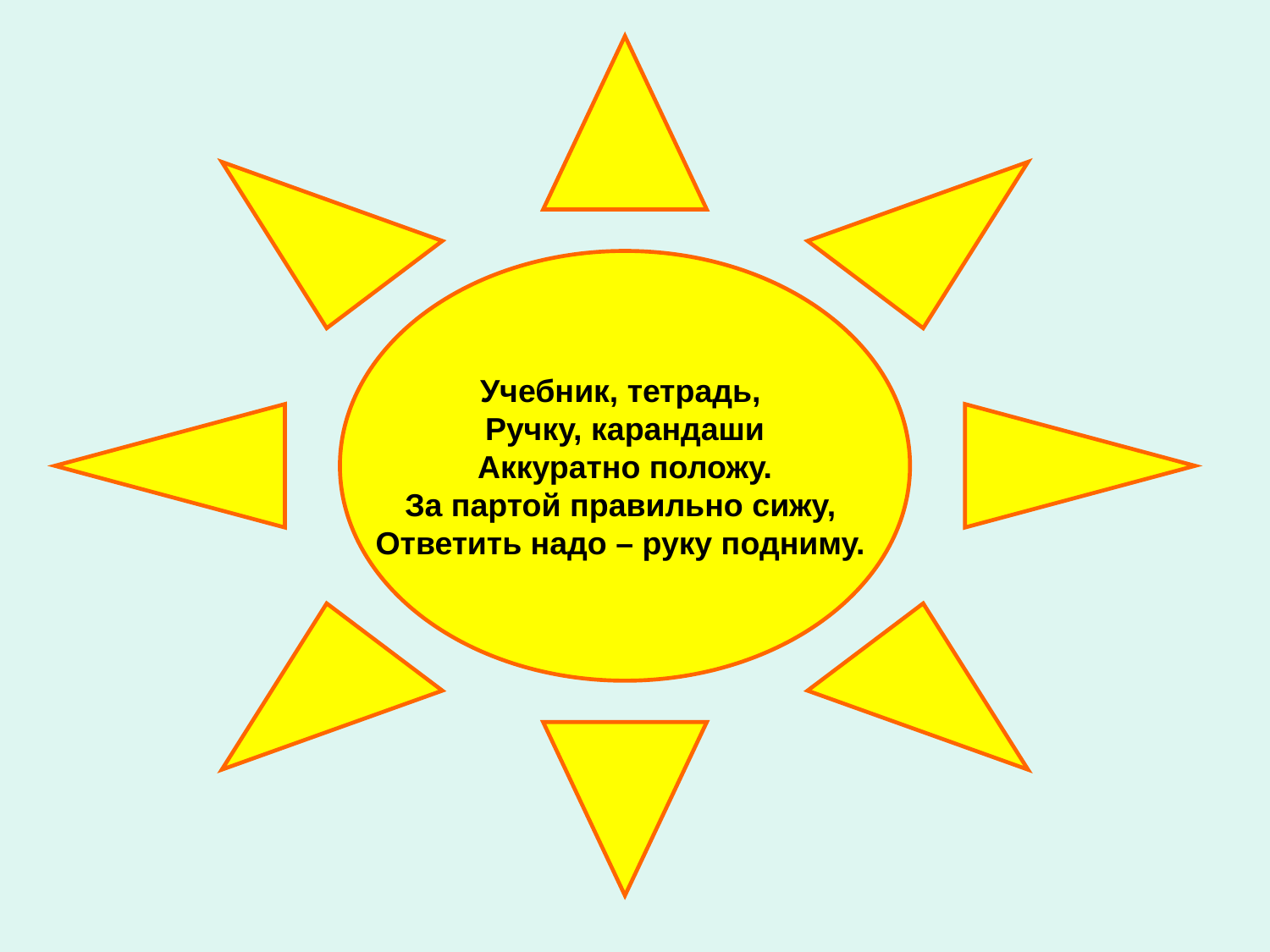

Учебник, тетрадь,
Ручку, карандаши
Аккуратно положу.
За партой правильно сижу,
Ответить надо – руку подниму.